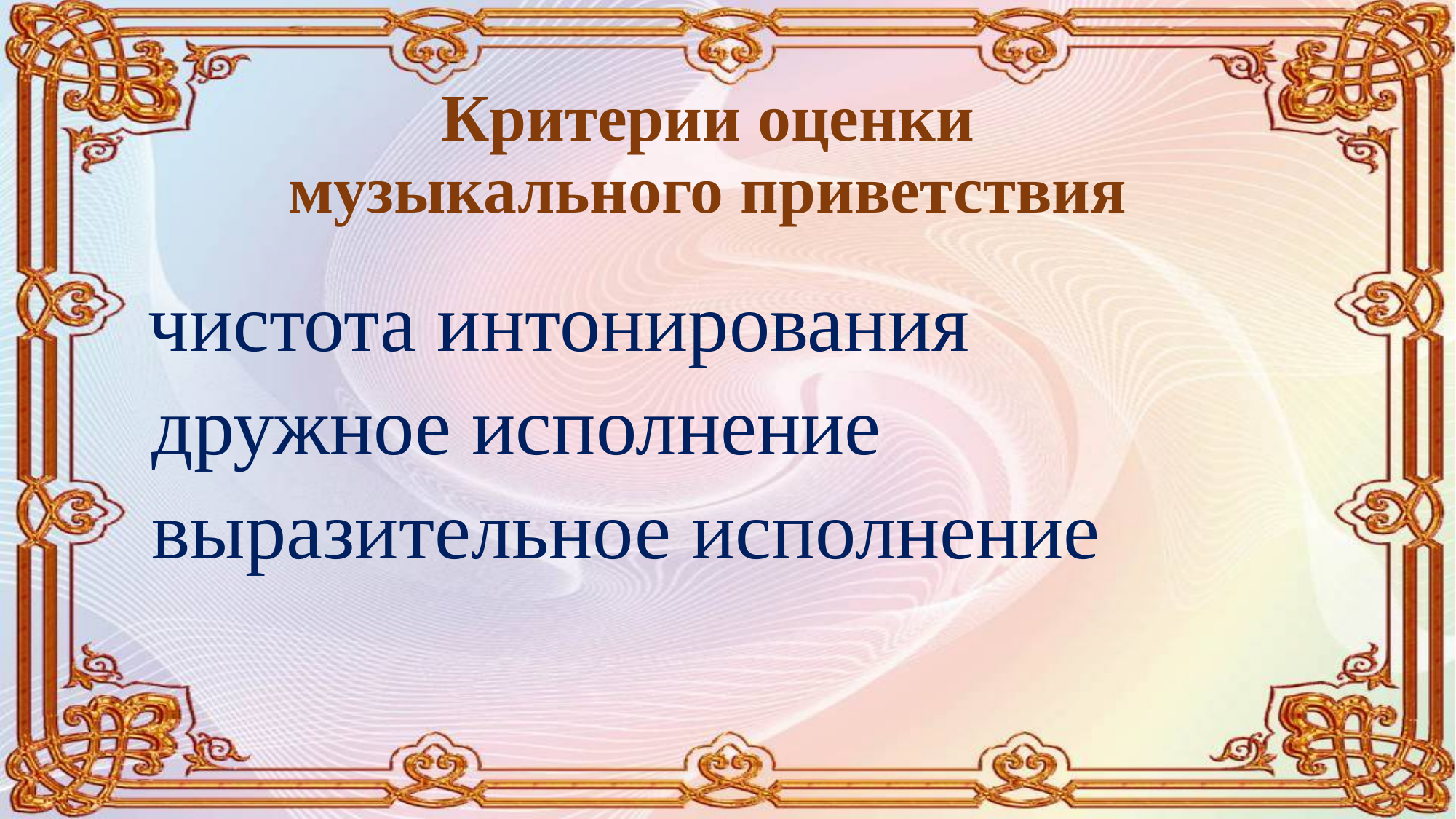

# Критерии оценки музыкального приветствия
  чистота интонирования
  дружное исполнение
  выразительное исполнение